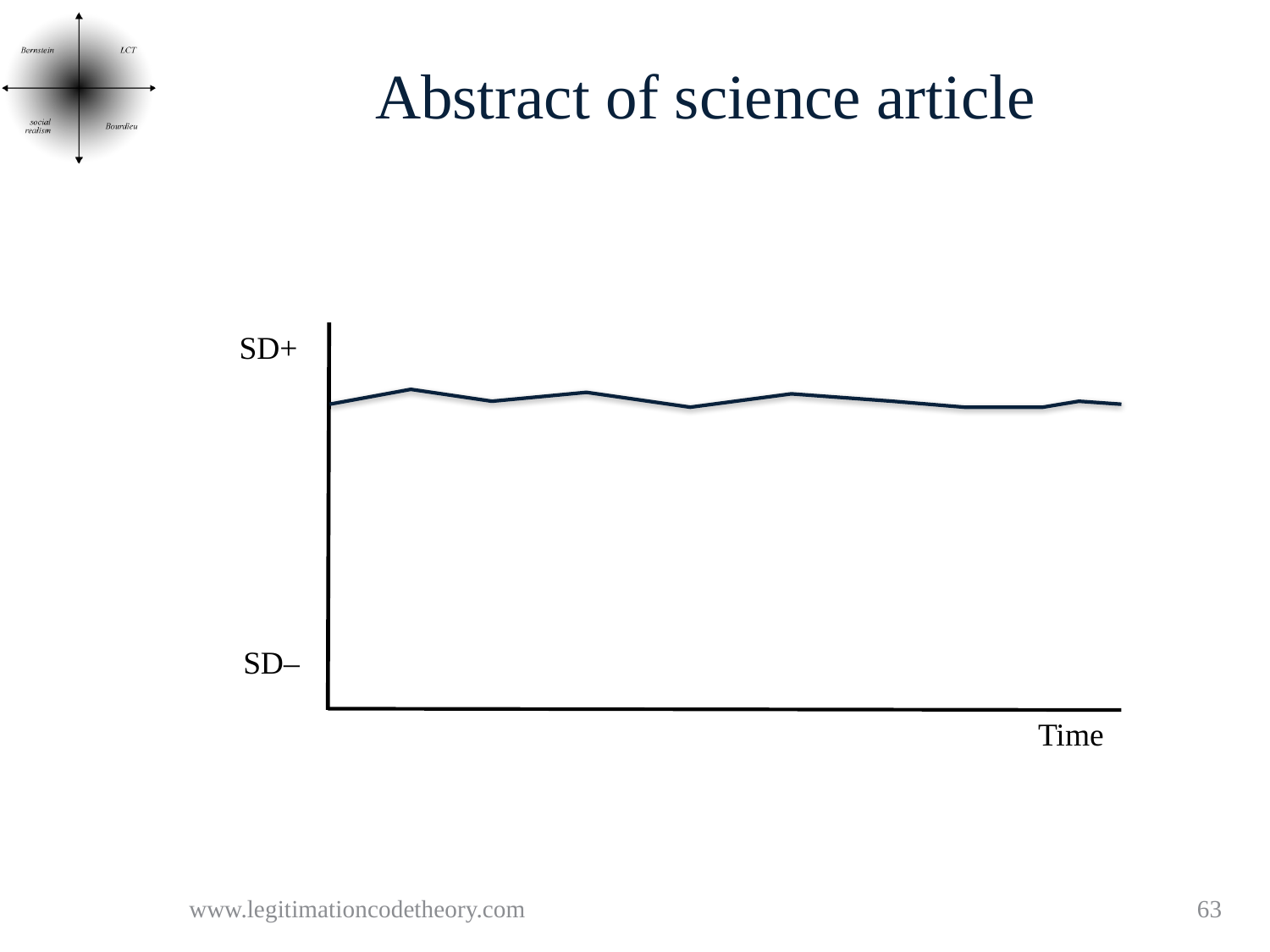

# Abstract of science article

SD+

SD–
Time
www.legitimationcodetheory.com
63